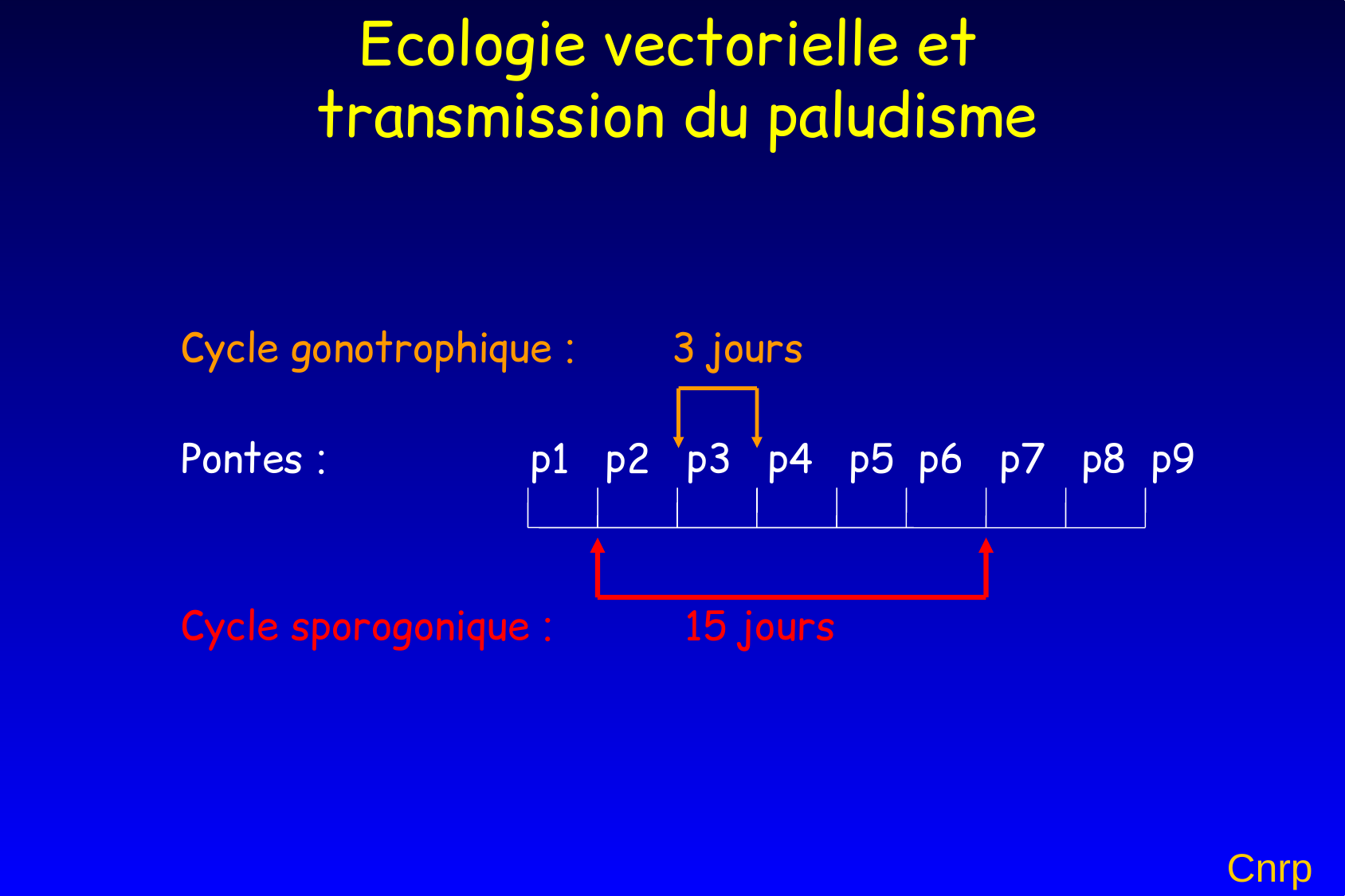

# Ecologie vectorielle et transmission du paludisme

Cycle gonotrophique :        3 jours

Pontes :                 p1   p2   p3   p4   p5  p6   p7   p8  p9

Cycle sporogonique :           15 jours

Cnrp